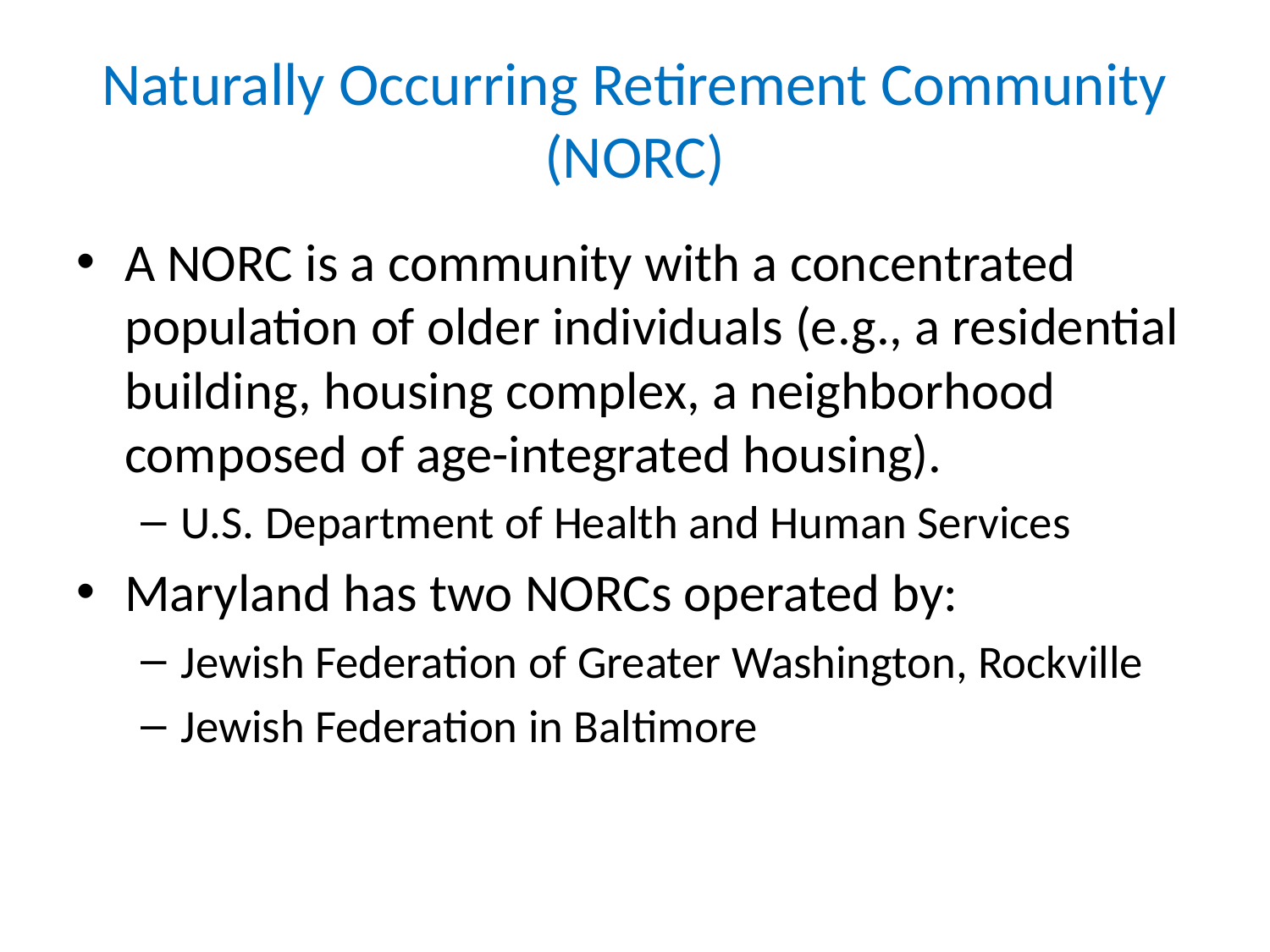

# Naturally Occurring Retirement Community (NORC)
A NORC is a community with a concentrated population of older individuals (e.g., a residential building, housing complex, a neighborhood composed of age-integrated housing).
U.S. Department of Health and Human Services
Maryland has two NORCs operated by:
Jewish Federation of Greater Washington, Rockville
Jewish Federation in Baltimore